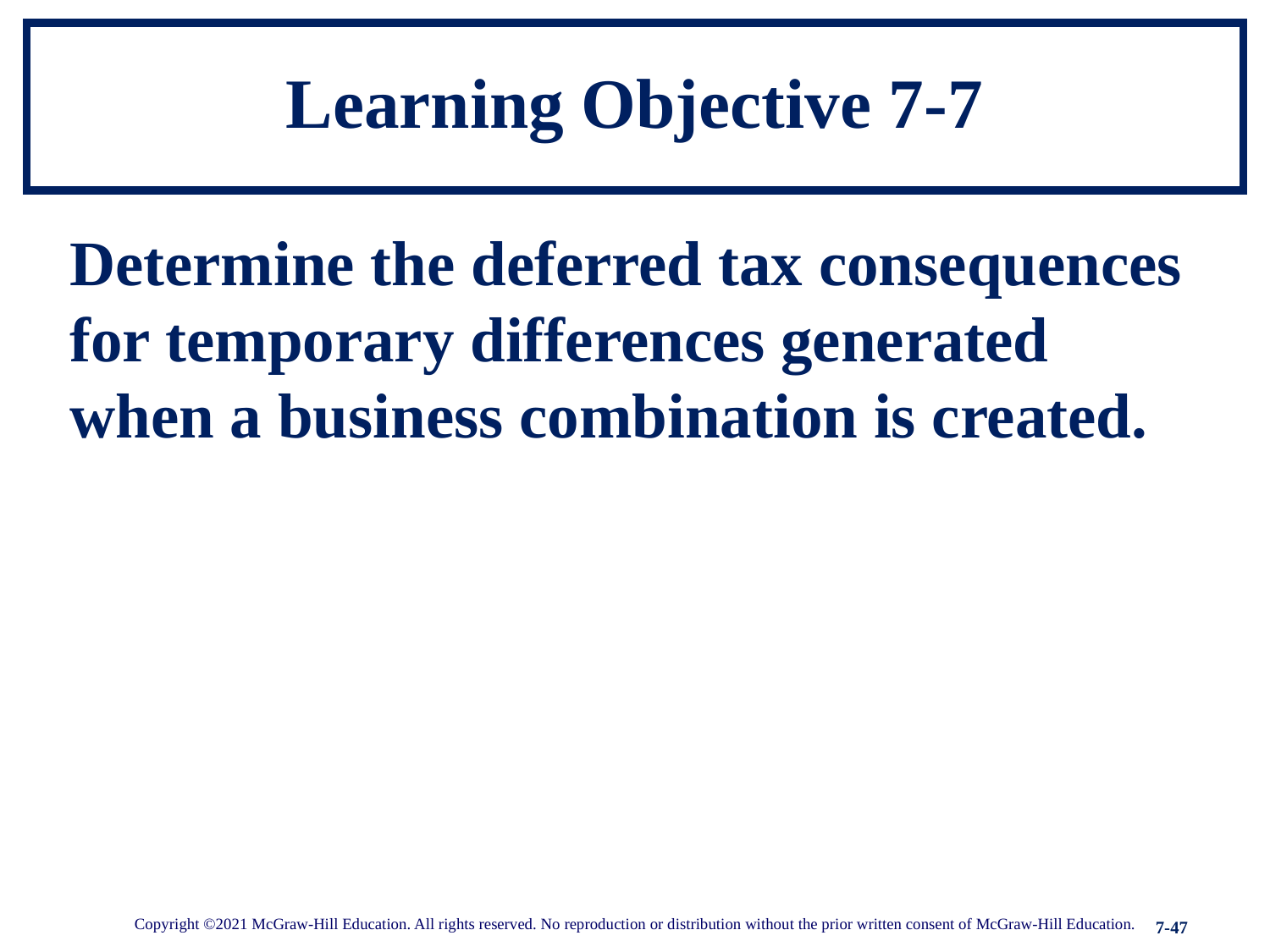

# Learning Objective 7-7
Determine the deferred tax consequences for temporary differences generated when a business combination is created.
Copyright ©2021 McGraw-Hill Education. All rights reserved. No reproduction or distribution without the prior written consent of McGraw-Hill Education.
7-47